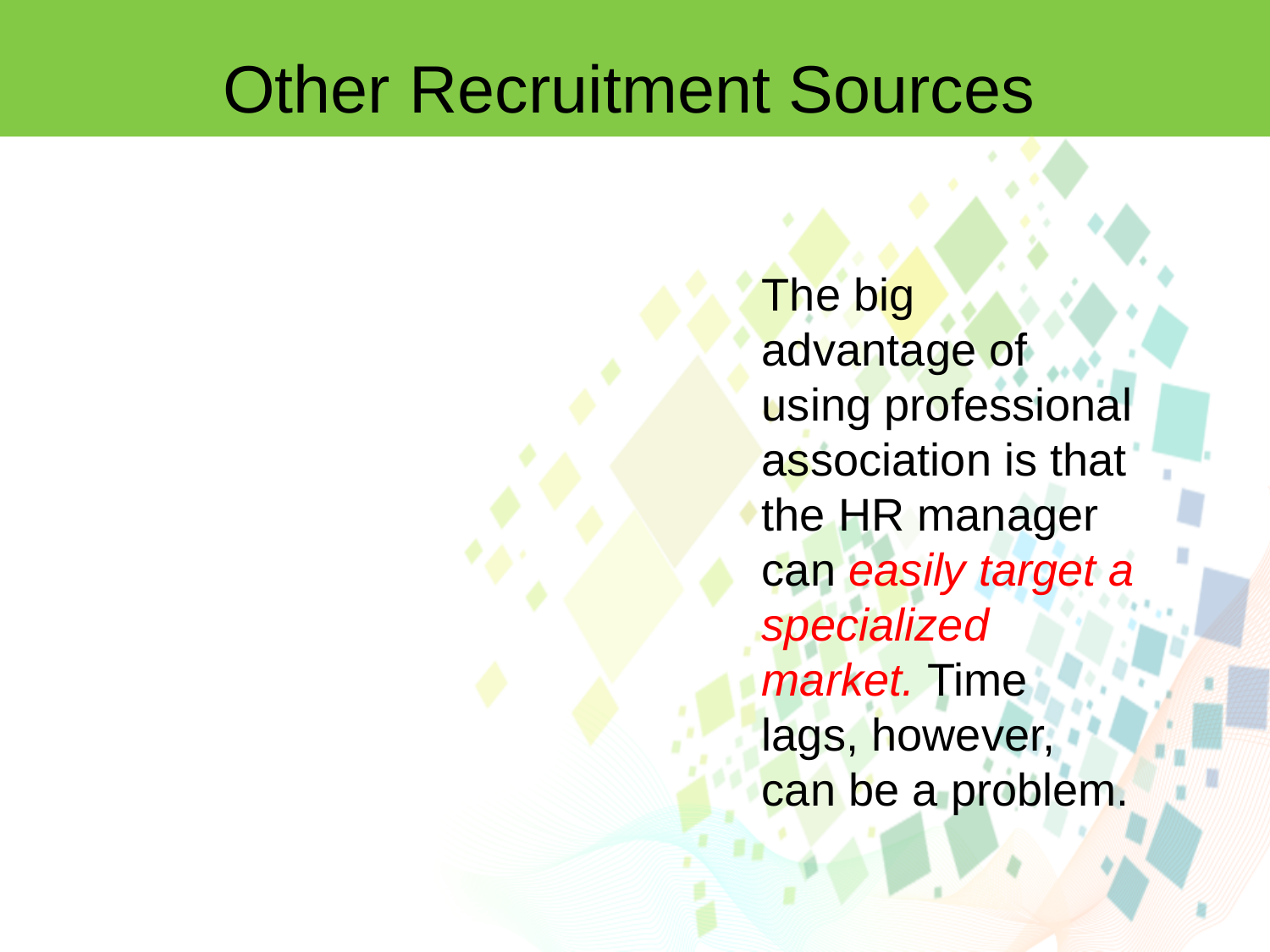

Other Recruitment Sources
The big advantage of using professional association is that the HR manager can easily target a specialized market. Time lags, however, can be a problem.